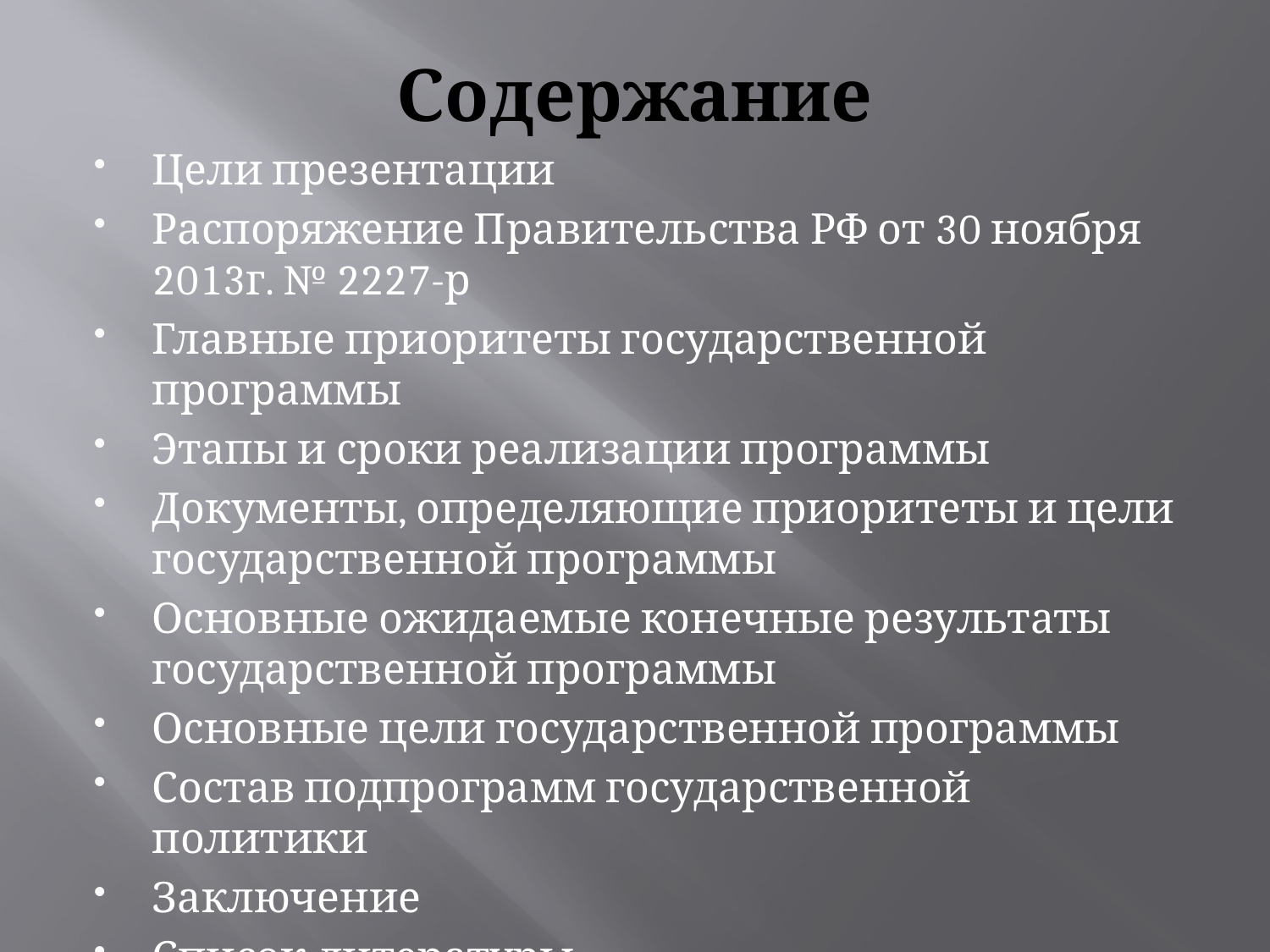

# Содержание
Цели презентации
Распоряжение Правительства РФ от 30 ноября 2013г. № 2227-р
Главные приоритеты государственной программы
Этапы и сроки реализации программы
Документы, определяющие приоритеты и цели государственной программы
Основные ожидаемые конечные результаты государственной программы
Основные цели государственной программы
Состав подпрограмм государственной политики
Заключение
Список литературы